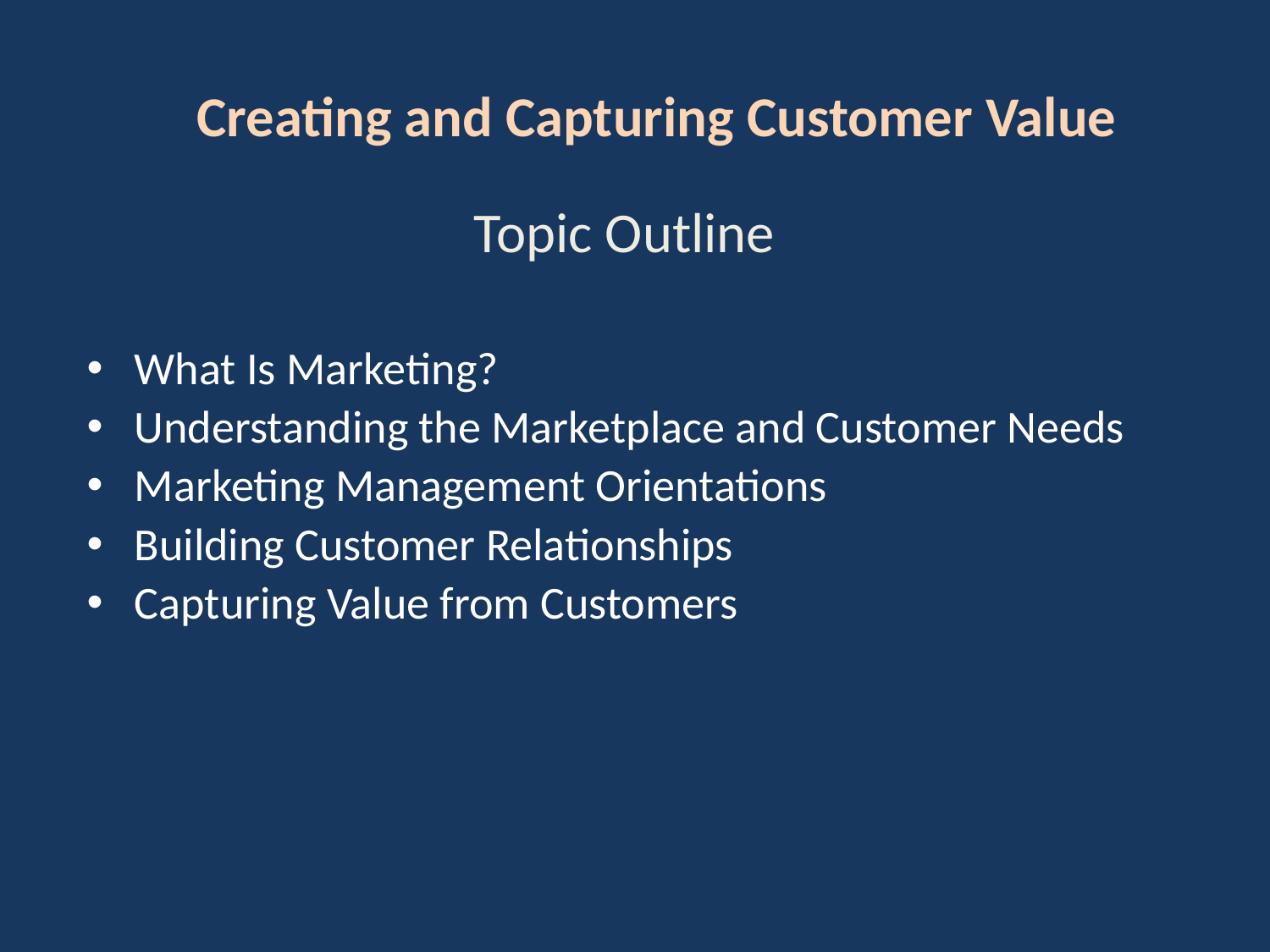

Creating and Capturing Customer Value
Topic Outline
What Is Marketing?
Understanding the Marketplace and Customer Needs
Marketing Management Orientations
Building Customer Relationships
Capturing Value from Customers